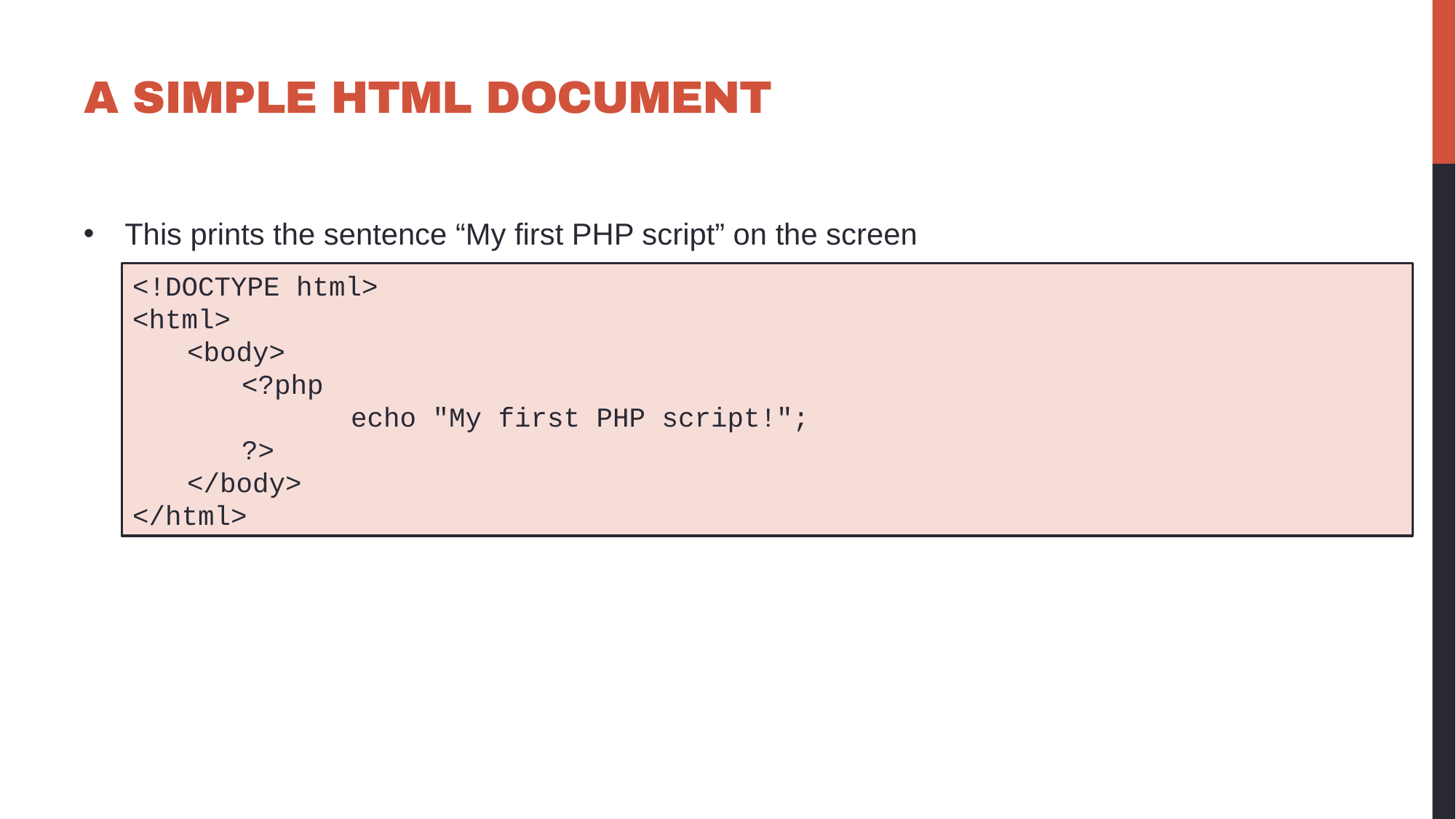

# A Simple HTML Document
This prints the sentence “My first PHP script” on the screen

<!DOCTYPE html>
<html>
<body>
<?php
	echo "My first PHP script!";
?>
</body>
</html>